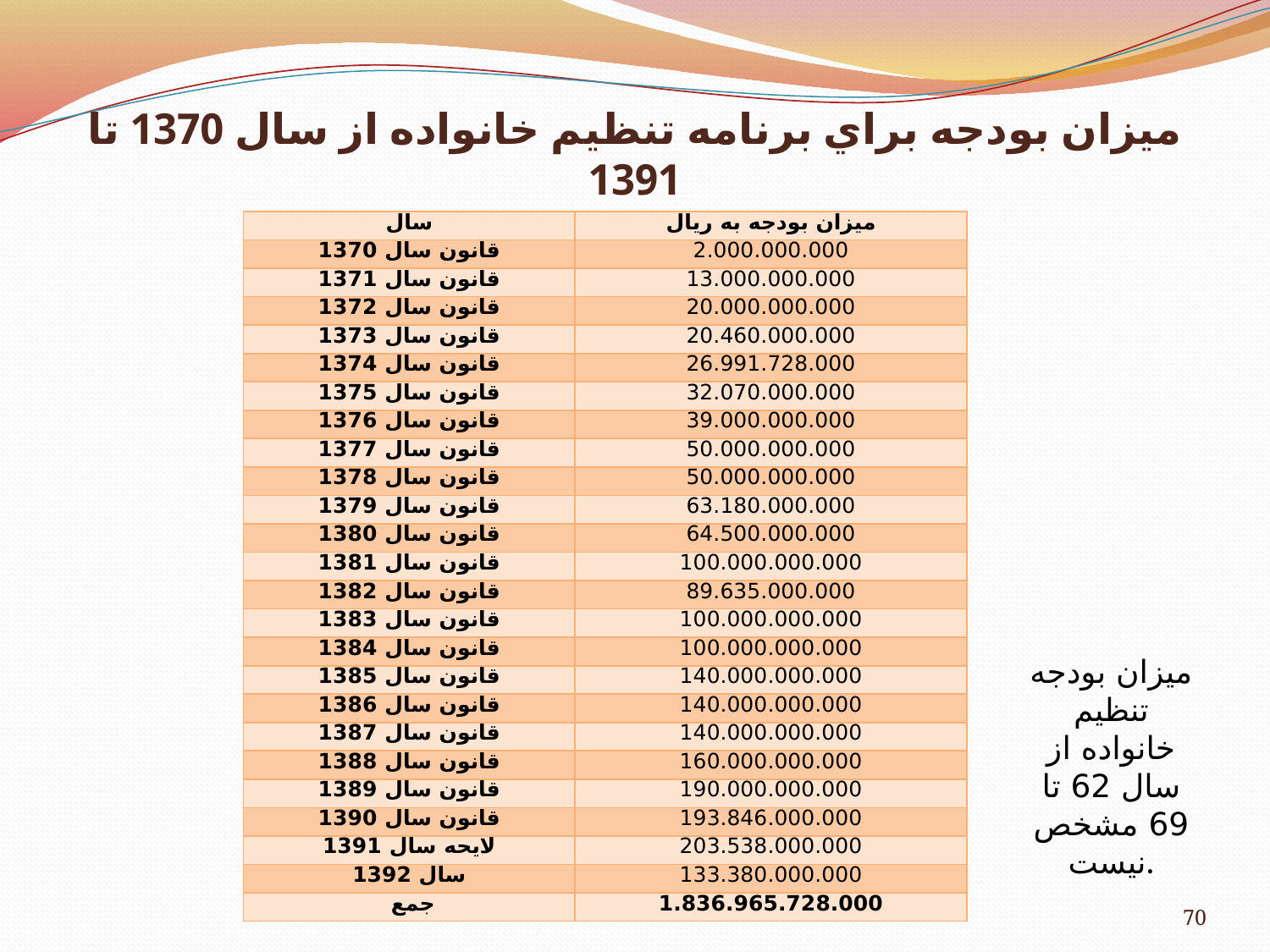

# ميزان بودجه براي برنامه تنظيم خانواده از سال 1370 تا 1391
| سال | ميزان بودجه به ريال |
| --- | --- |
| قانون سال 1370 | 2.000.000.000 |
| قانون سال 1371 | 13.000.000.000 |
| قانون سال 1372 | 20.000.000.000 |
| قانون سال 1373 | 20.460.000.000 |
| قانون سال 1374 | 26.991.728.000 |
| قانون سال 1375 | 32.070.000.000 |
| قانون سال 1376 | 39.000.000.000 |
| قانون سال 1377 | 50.000.000.000 |
| قانون سال 1378 | 50.000.000.000 |
| قانون سال 1379 | 63.180.000.000 |
| قانون سال 1380 | 64.500.000.000 |
| قانون سال 1381 | 100.000.000.000 |
| قانون سال 1382 | 89.635.000.000 |
| قانون سال 1383 | 100.000.000.000 |
| قانون سال 1384 | 100.000.000.000 |
| قانون سال 1385 | 140.000.000.000 |
| قانون سال 1386 | 140.000.000.000 |
| قانون سال 1387 | 140.000.000.000 |
| قانون سال 1388 | 160.000.000.000 |
| قانون سال 1389 | 190.000.000.000 |
| قانون سال 1390 | 193.846.000.000 |
| لايحه سال 1391 | 203.538.000.000 |
| سال 1392 | 133.380.000.000 |
| جمع | 1.836.965.728.000 |
ميزان بودجه تنظيم خانواده از سال 62 تا 69 مشخص نيست.

70